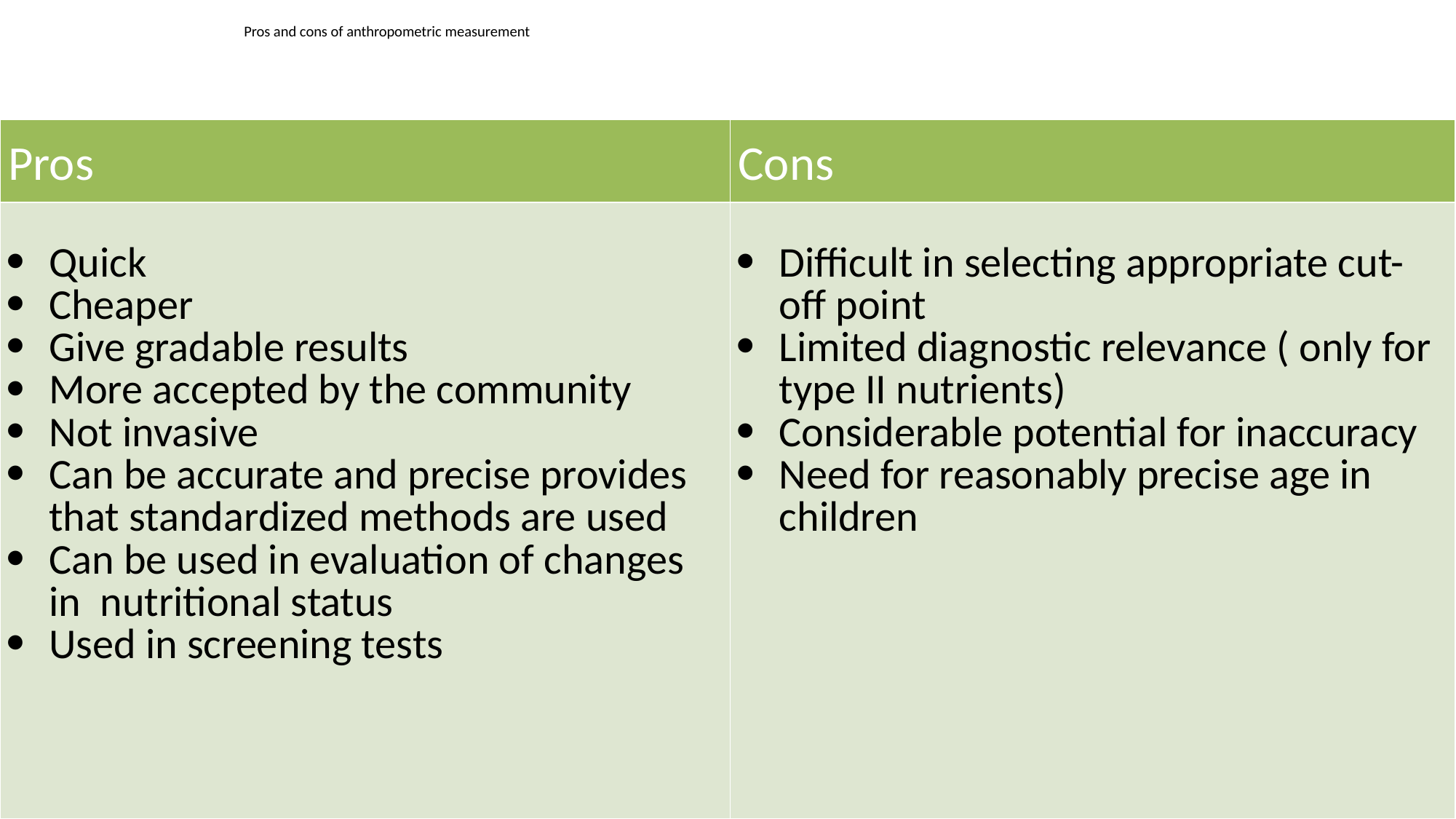

# Pros and cons of anthropometric measurement
| Pros | Cons |
| --- | --- |
| Quick Cheaper Give gradable results More accepted by the community Not invasive Can be accurate and precise provides that standardized methods are used Can be used in evaluation of changes in nutritional status Used in screening tests | Difficult in selecting appropriate cut-off point Limited diagnostic relevance ( only for type II nutrients) Considerable potential for inaccuracy Need for reasonably precise age in children |